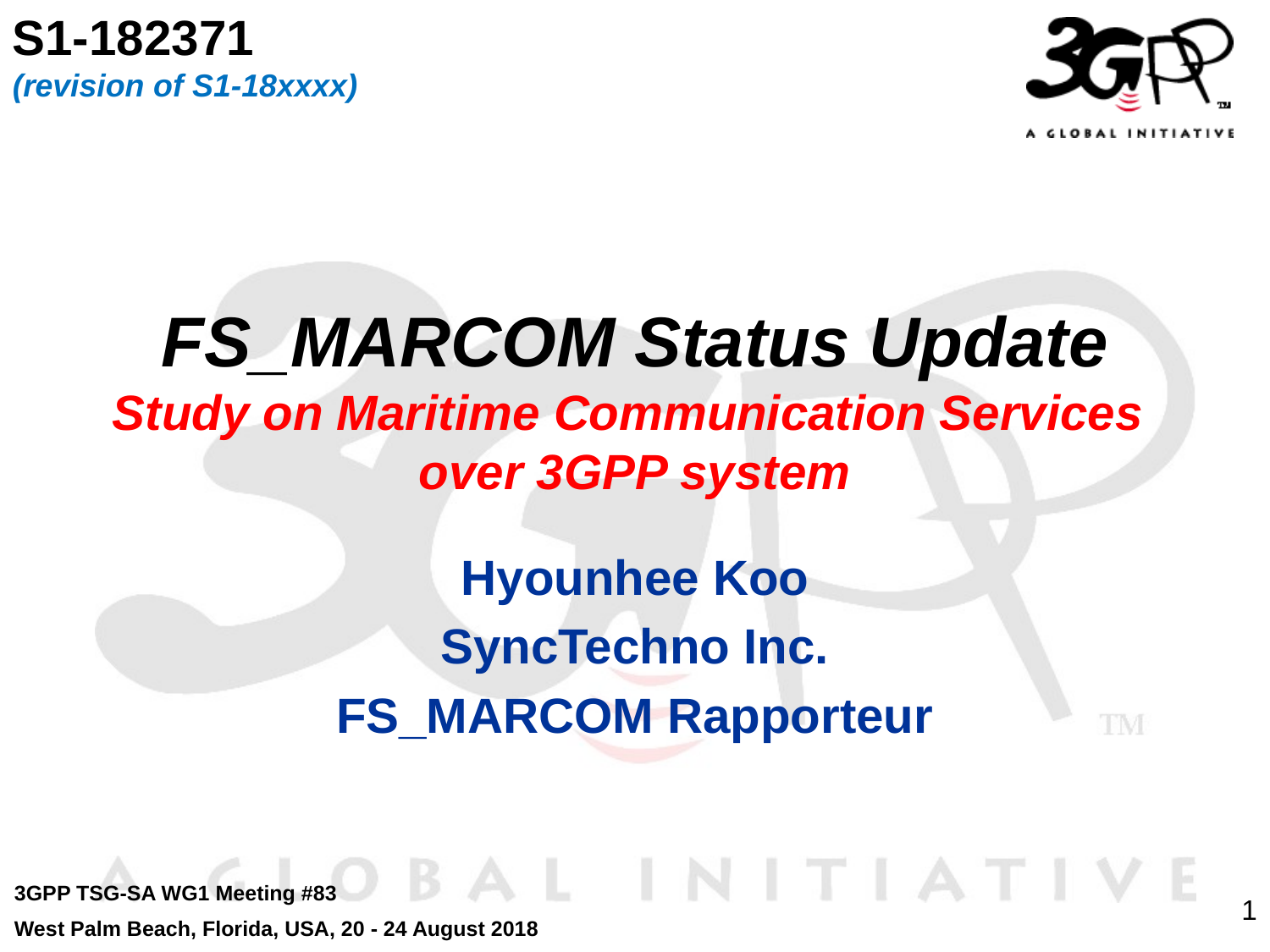

S1-182371
(revision of S1-18xxxx)
# FS_MARCOM Status Update Study on Maritime Communication Services over 3GPP system
Hyounhee Koo
SyncTechno Inc.
FS_MARCOM Rapporteur
3GPP TSG-SA WG1 Meeting #83
West Palm Beach, Florida, USA, 20 - 24 August 2018
1